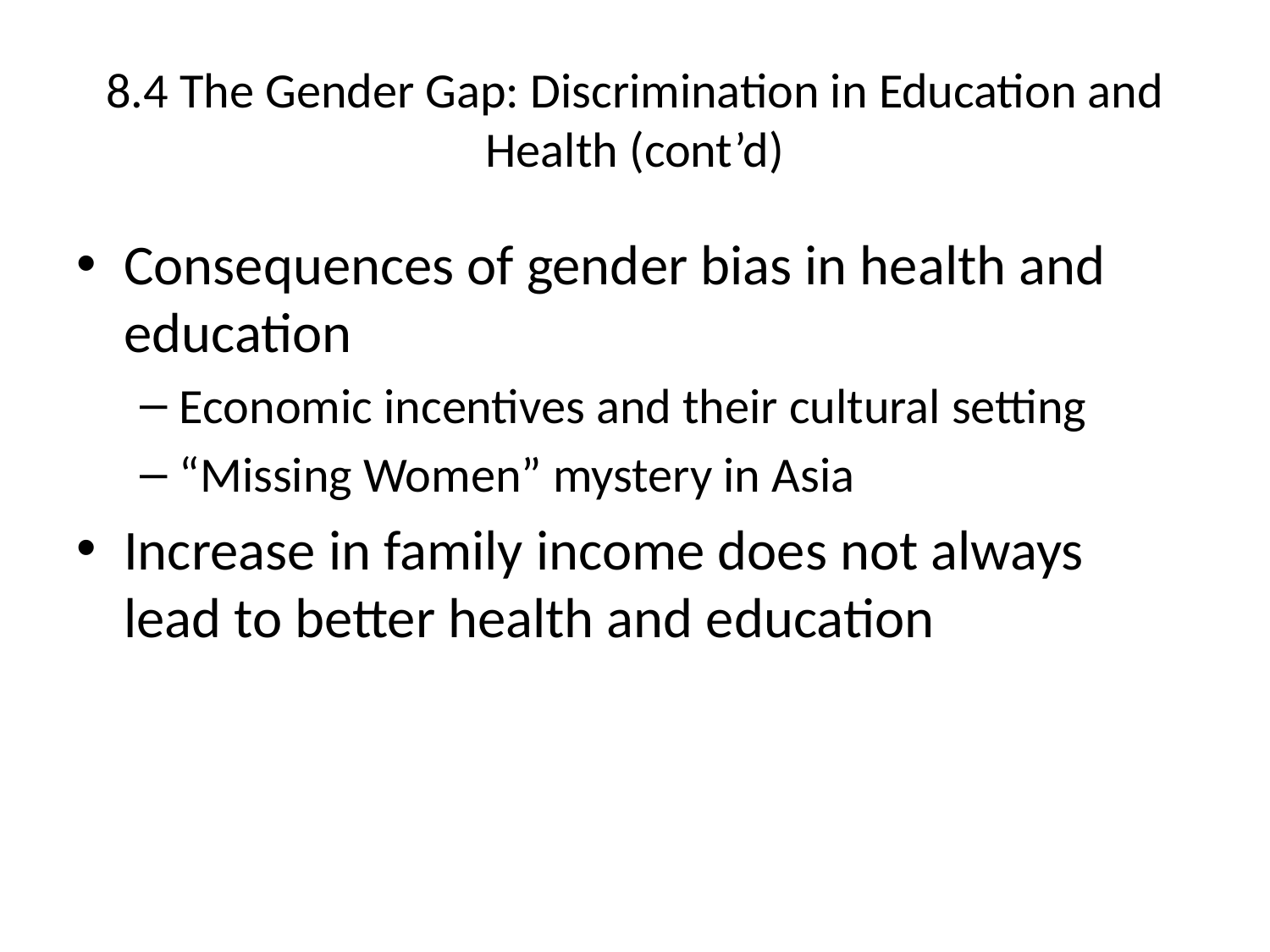

8.4 The Gender Gap: Discrimination in Education and Health (cont’d)
Consequences of gender bias in health and education
Economic incentives and their cultural setting
“Missing Women” mystery in Asia
Increase in family income does not always lead to better health and education